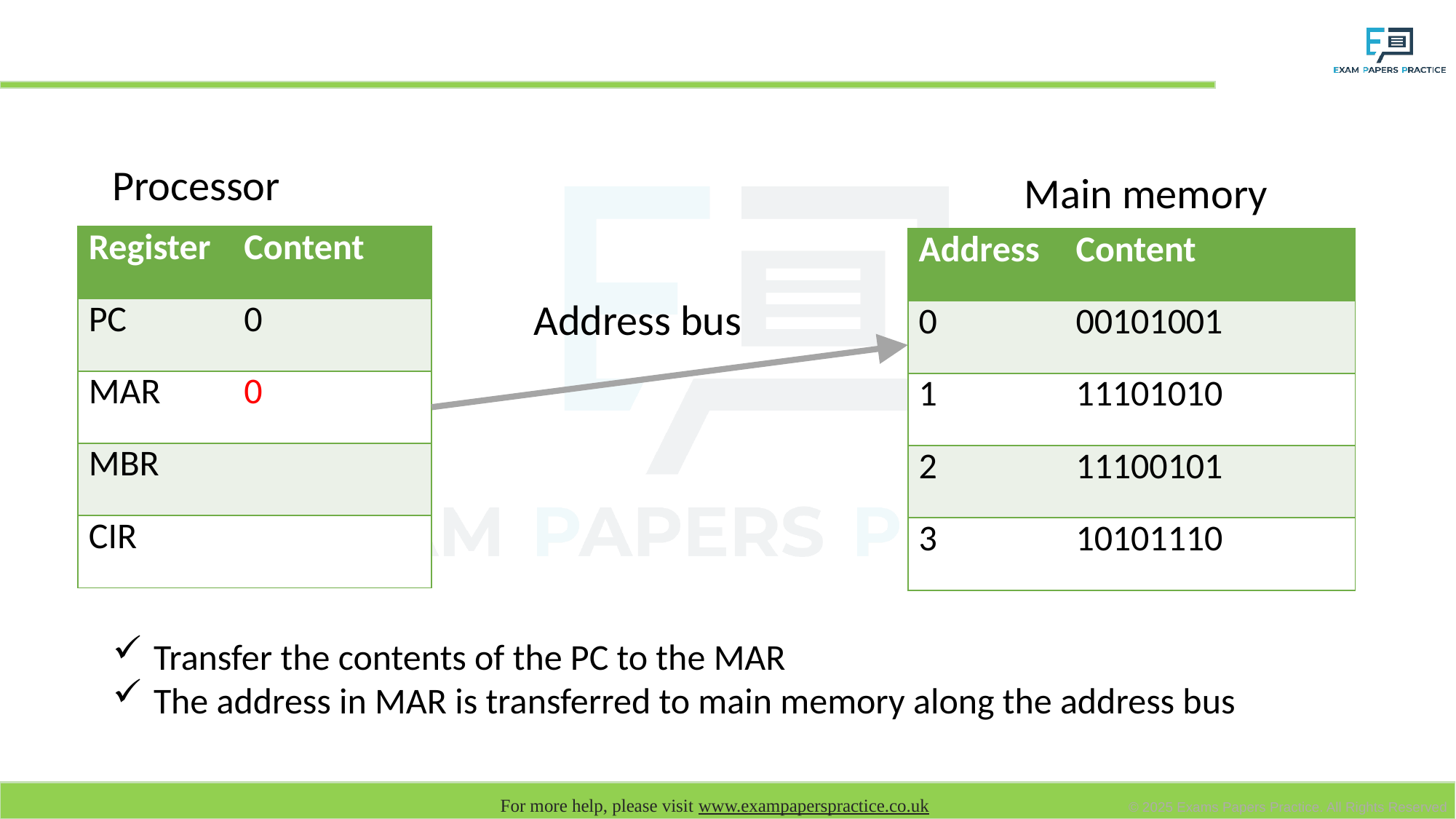

# Fetch:  MAR ← [PC]
Processor
Main memory
| Register | Content |
| --- | --- |
| PC | 0 |
| MAR | 0 |
| MBR |  |
| CIR |  |
| Address | Content |
| --- | --- |
| 0 | 00101001 |
| 1 | 11101010 |
| 2 | 11100101 |
| 3 | 10101110 |
Address bus
Transfer the contents of the PC to the MAR
The address in MAR is transferred to main memory along the address bus